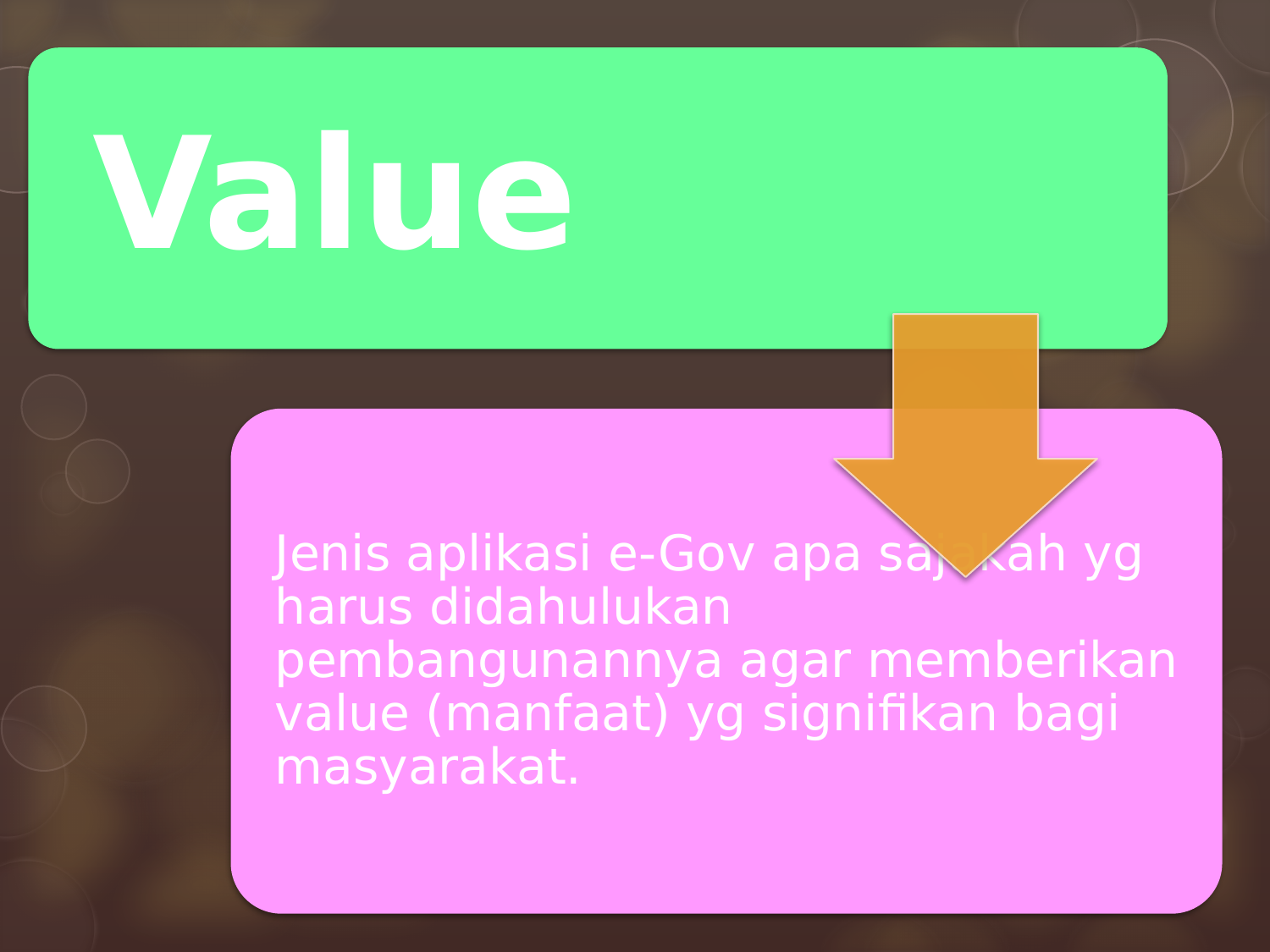

Value
Jenis aplikasi e-Gov apa sajakah yg harus didahulukan pembangunannya agar memberikan value (manfaat) yg signifikan bagi masyarakat.

#